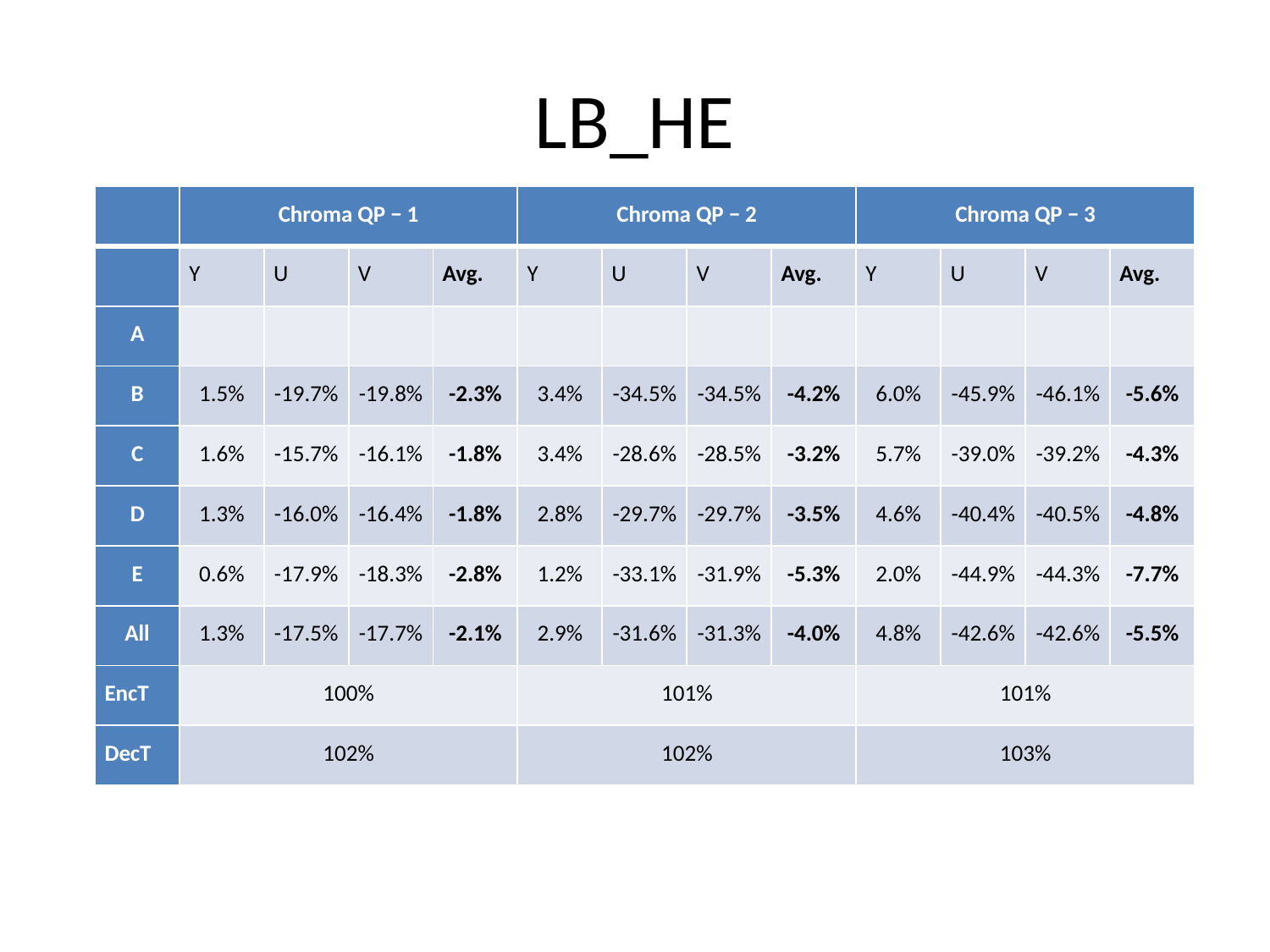

# LB_HE
|  | Chroma QP − 1 |  |  |  | Chroma QP − 2 |  |  |  | Chroma QP − 3 |  |  |  |
| --- | --- | --- | --- | --- | --- | --- | --- | --- | --- | --- | --- | --- |
|  | Y | U | V | Avg. | Y | U | V | Avg. | Y | U | V | Avg. |
| A |  |  |  |  |  |  |  |  |  |  |  |  |
| B | 1.5% | -19.7% | -19.8% | -2.3% | 3.4% | -34.5% | -34.5% | -4.2% | 6.0% | -45.9% | -46.1% | -5.6% |
| C | 1.6% | -15.7% | -16.1% | -1.8% | 3.4% | -28.6% | -28.5% | -3.2% | 5.7% | -39.0% | -39.2% | -4.3% |
| D | 1.3% | -16.0% | -16.4% | -1.8% | 2.8% | -29.7% | -29.7% | -3.5% | 4.6% | -40.4% | -40.5% | -4.8% |
| E | 0.6% | -17.9% | -18.3% | -2.8% | 1.2% | -33.1% | -31.9% | -5.3% | 2.0% | -44.9% | -44.3% | -7.7% |
| All | 1.3% | -17.5% | -17.7% | -2.1% | 2.9% | -31.6% | -31.3% | -4.0% | 4.8% | -42.6% | -42.6% | -5.5% |
| EncT | 100% |  |  |  | 101% |  |  |  | 101% |  |  |  |
| DecT | 102% |  |  |  | 102% |  |  |  | 103% |  |  |  |